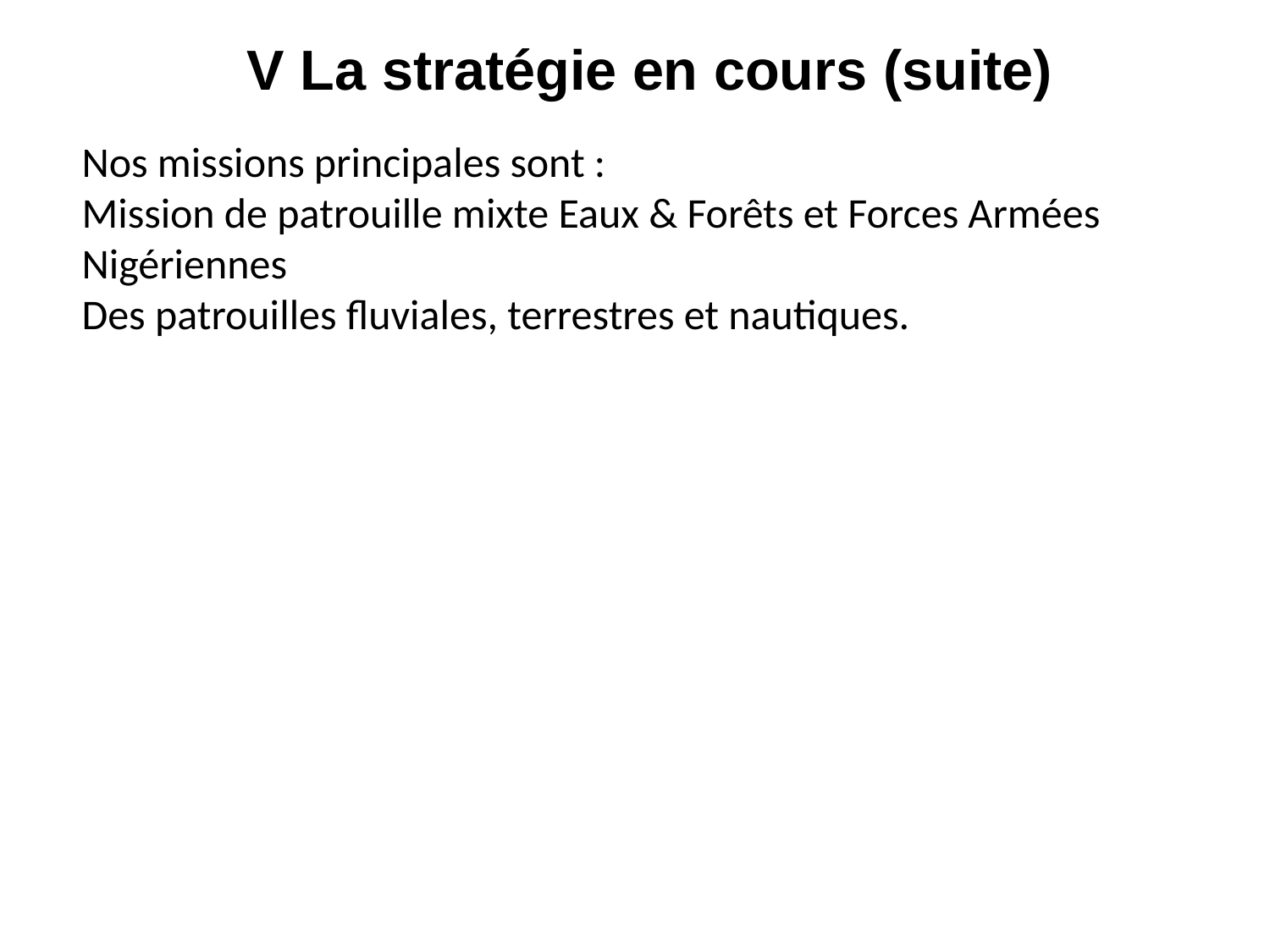

# V La stratégie en cours (suite)
Nos missions principales sont :
Mission de patrouille mixte Eaux & Forêts et Forces Armées Nigériennes
Des patrouilles fluviales, terrestres et nautiques.